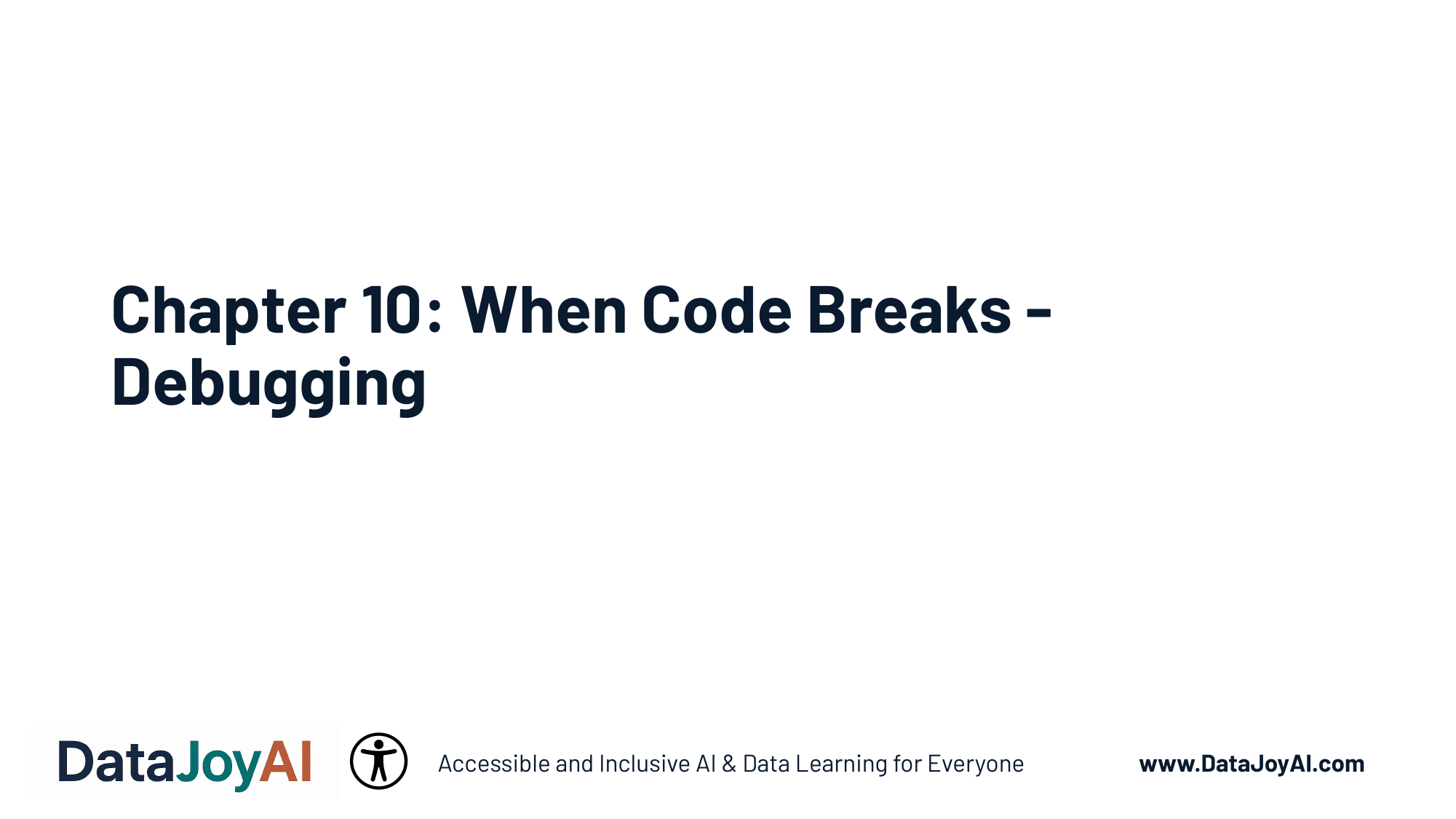

# Chapter 10: When Code Breaks - Debugging